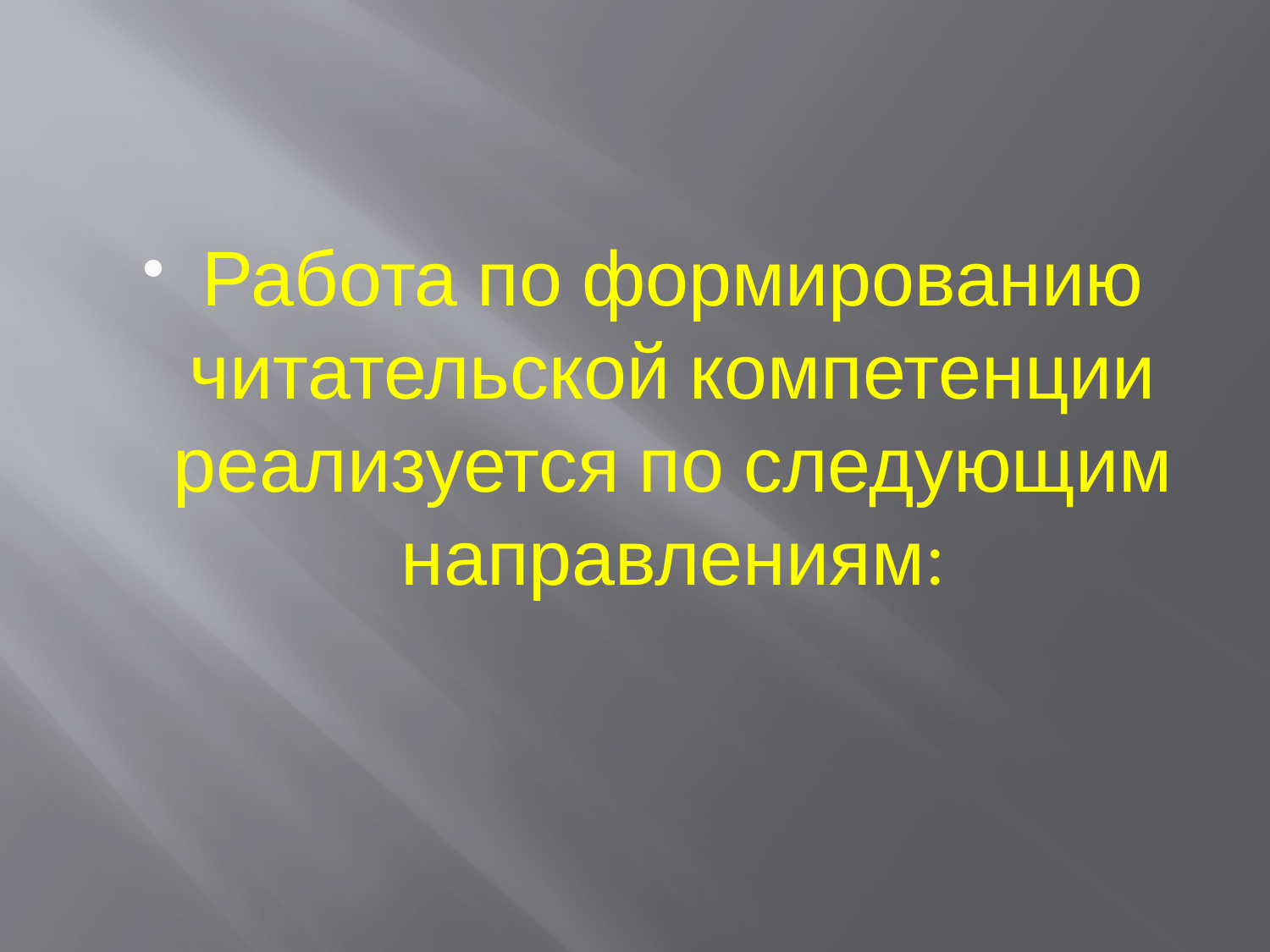

#
Работа по формированию читательской компетенции реализуется по следующим направлениям: